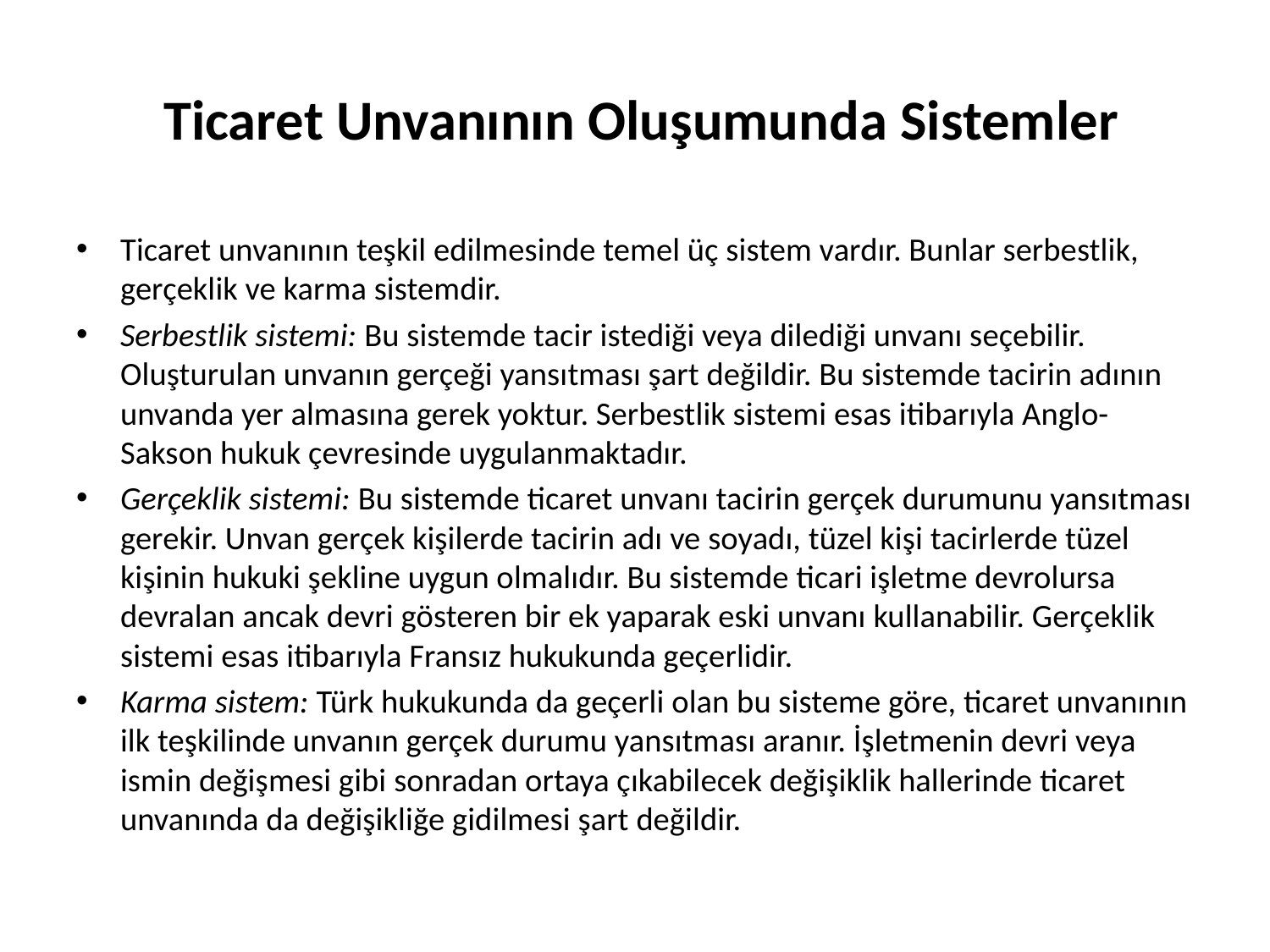

# Ticaret Unvanının Oluşumunda Sistemler
Ticaret unvanının teşkil edilmesinde temel üç sistem vardır. Bunlar serbestlik, gerçeklik ve karma sistemdir.
Serbestlik sistemi: Bu sistemde tacir istediği veya dilediği unvanı seçebilir. Oluşturulan unvanın gerçeği yansıtması şart değildir. Bu sistemde tacirin adının unvanda yer almasına gerek yoktur. Serbestlik sistemi esas itibarıyla Anglo-Sakson hukuk çevresinde uygulanmaktadır.
Gerçeklik sistemi: Bu sistemde ticaret unvanı tacirin gerçek durumunu yansıtması gerekir. Unvan gerçek kişilerde tacirin adı ve soyadı, tüzel kişi tacirlerde tüzel kişinin hukuki şekline uygun olmalıdır. Bu sistemde ticari işletme devrolursa devralan ancak devri gösteren bir ek yaparak eski unvanı kullanabilir. Gerçeklik sistemi esas itibarıyla Fransız hukukunda geçerlidir.
Karma sistem: Türk hukukunda da geçerli olan bu sisteme göre, ticaret unvanının ilk teşkilinde unvanın gerçek durumu yansıtması aranır. İşletmenin devri veya ismin değişmesi gibi sonradan ortaya çıkabilecek değişiklik hallerinde ticaret unvanında da değişikliğe gidilmesi şart değildir.